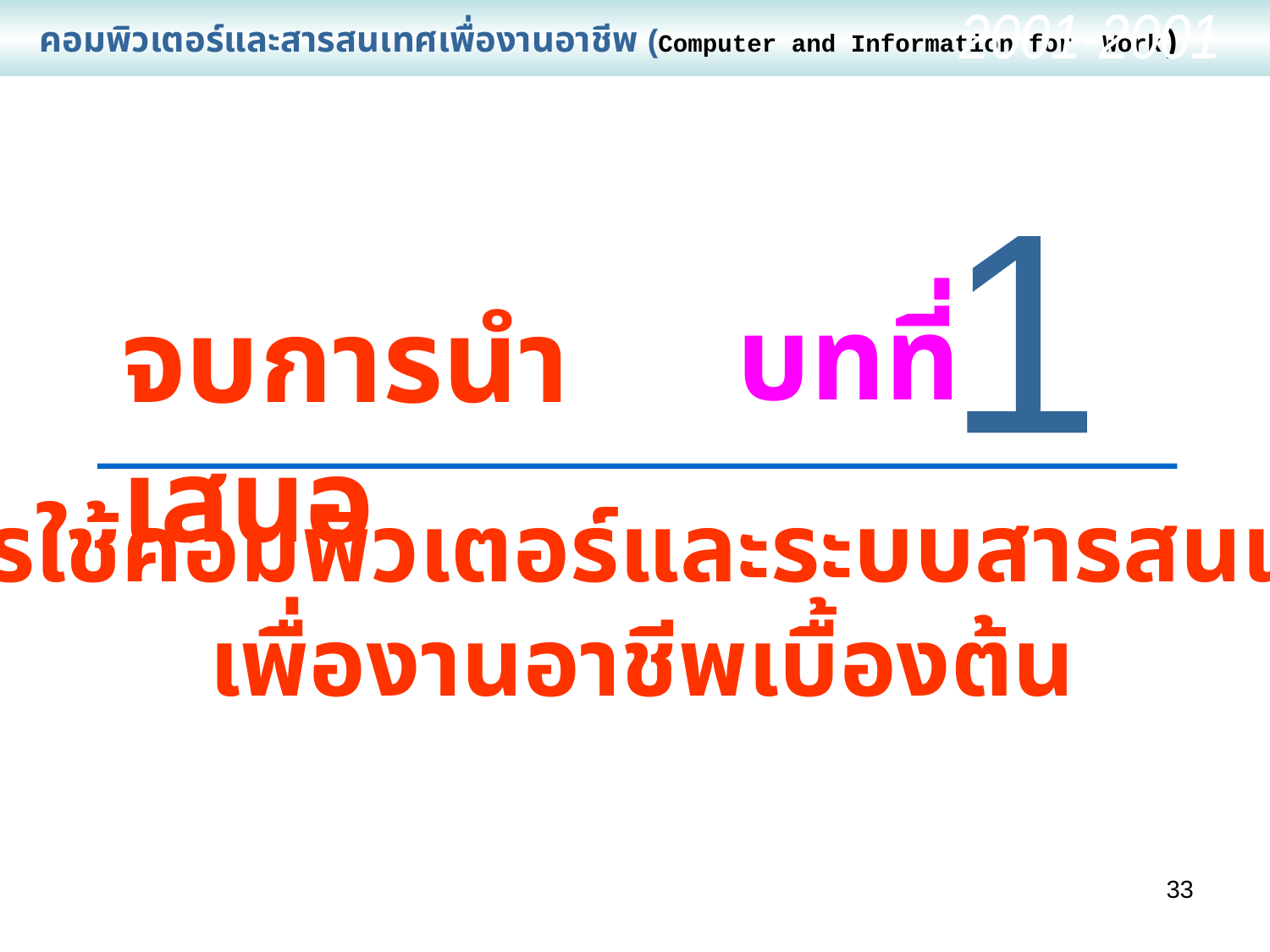

คอมพิวเตอร์และสารสนเทศเพื่องานอาชีพ (Computer and Information for  Work)
2001-2001
1
บทที่
จบการนำเสนอ

การใช้คอมพิวเตอร์และระบบสารสนเทศ
เพื่องานอาชีพเบื้องต้น
33